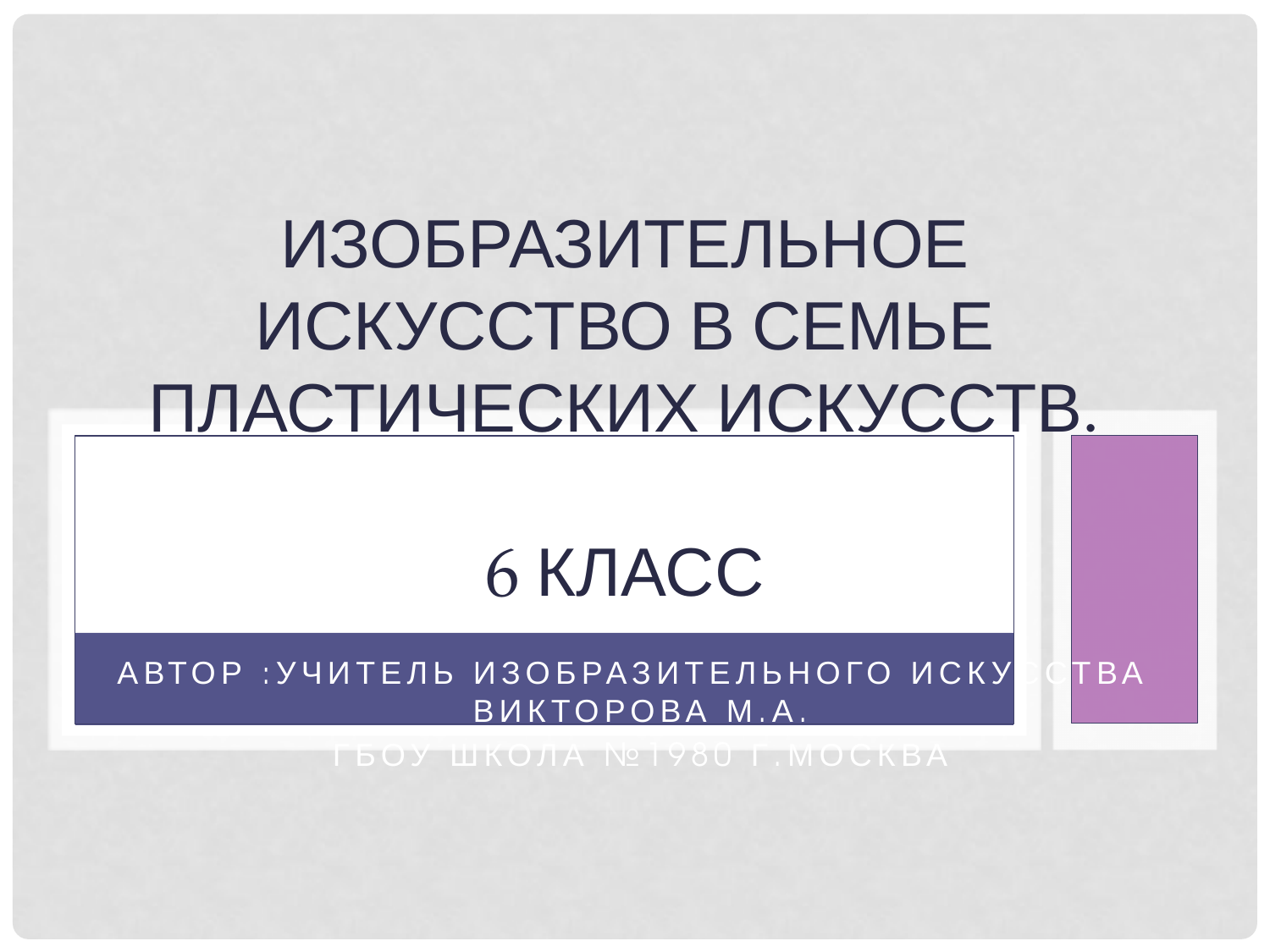

# Изобразительное искусство в семье пластических искусств.   6 класс
Автор :учитель изобразительного искусства  Викторова М.А.
ГБОУ Школа №1980 г.Москва